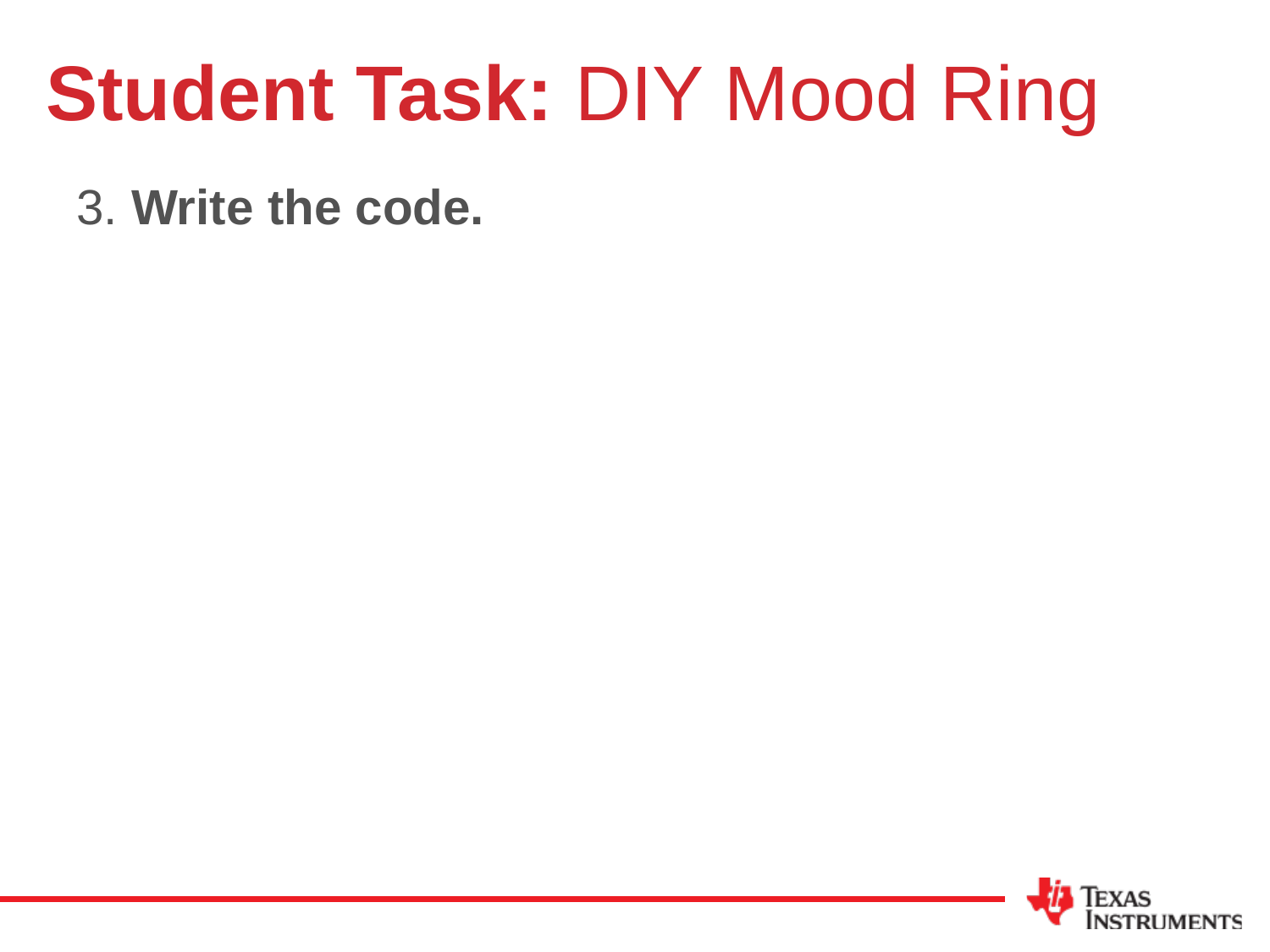

# Student Task: DIY Mood Ring
3. Write the code.